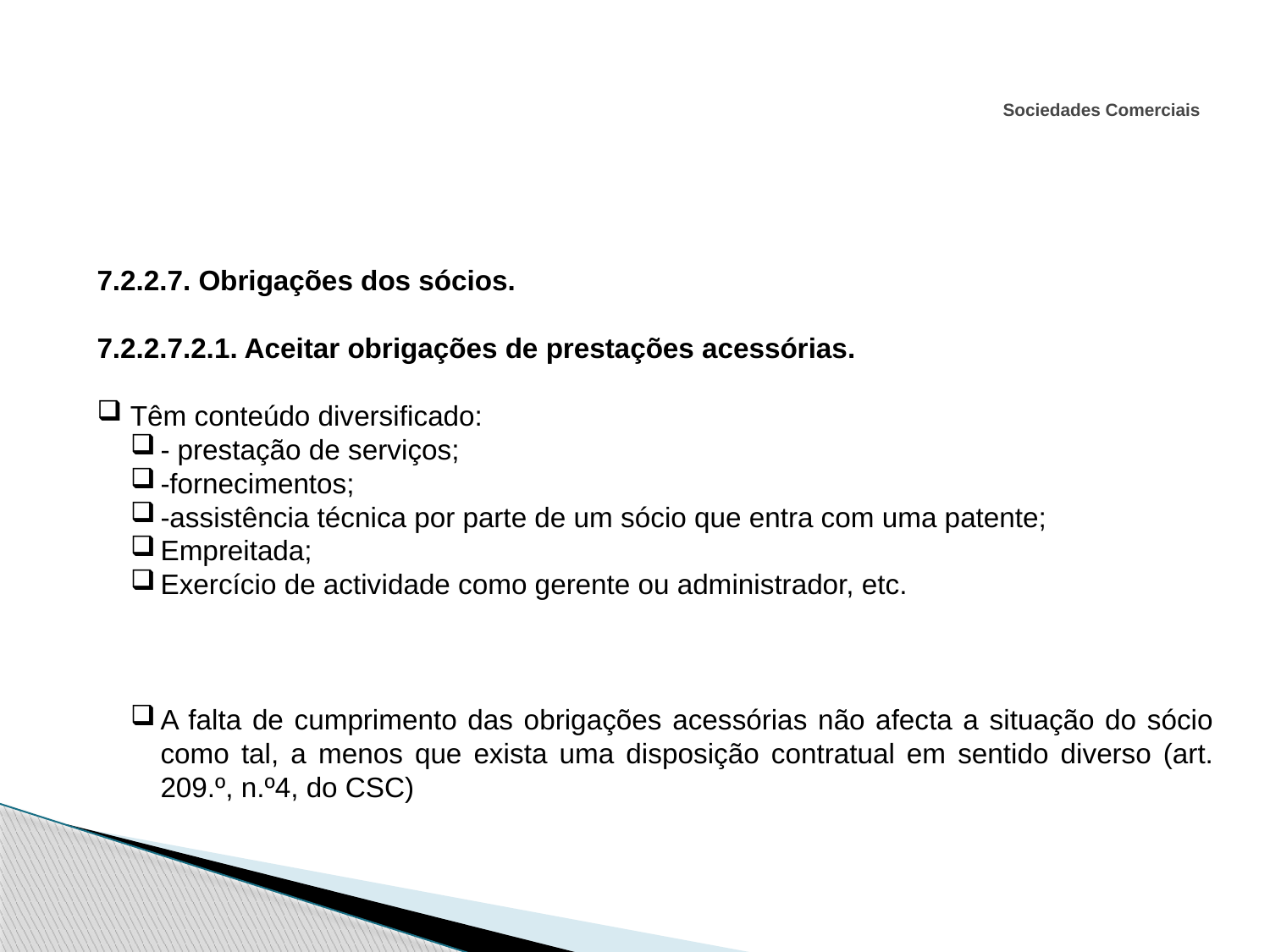

# Sociedades Comerciais

7.2.2.7. Obrigações dos sócios.

7.2.2.7.2.1. Aceitar obrigações de prestações acessórias.

 Têm conteúdo diversificado:
- prestação de serviços;
-fornecimentos;
-assistência técnica por parte de um sócio que entra com uma patente;
Empreitada;
Exercício de actividade como gerente ou administrador, etc.

A falta de cumprimento das obrigações acessórias não afecta a situação do sócio como tal, a menos que exista uma disposição contratual em sentido diverso (art. 209.º, n.º4, do CSC)